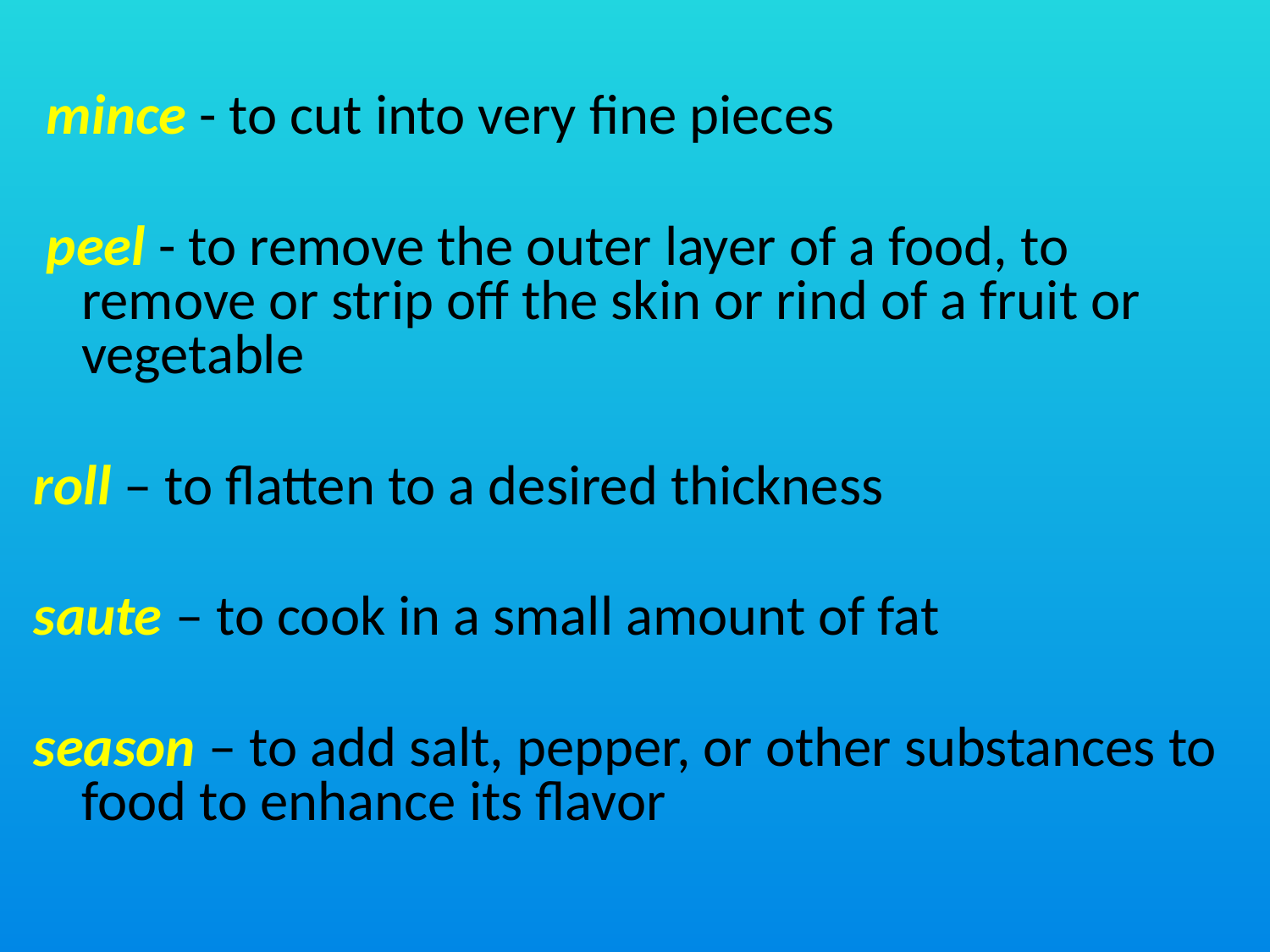

mince - to cut into very fine pieces

 peel - to remove the outer layer of a food, to remove or strip off the skin or rind of a fruit or vegetable

roll – to flatten to a desired thickness

saute – to cook in a small amount of fat

season – to add salt, pepper, or other substances to food to enhance its flavor